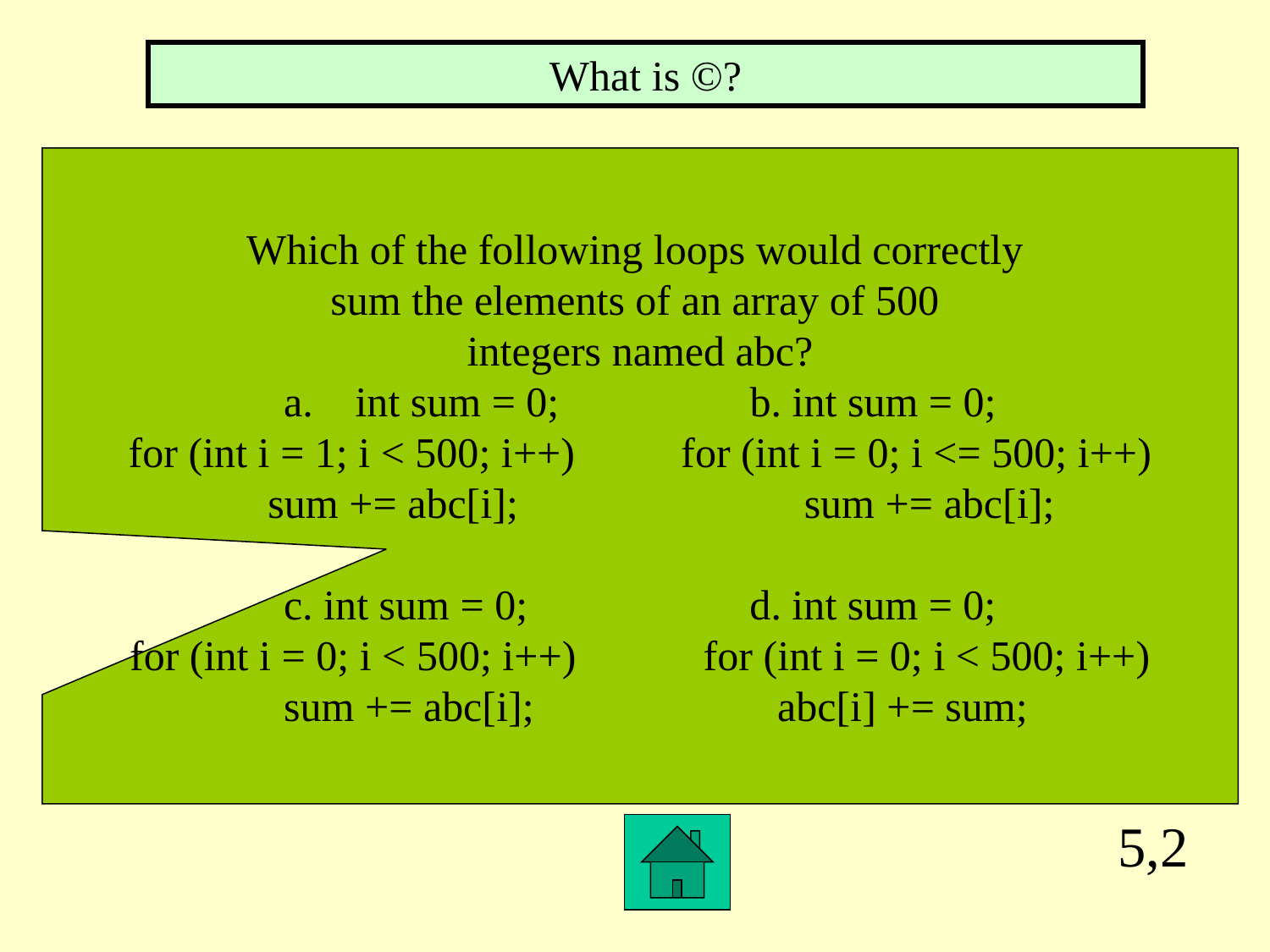

What is ©?
Which of the following loops would correctly
sum the elements of an array of 500
integers named abc?
int sum = 0;                  b. int sum = 0;
for (int i = 1; i < 500; i++)          for (int i = 0; i <= 500; i++)
    sum += abc[i];                           sum += abc[i];

c. int sum = 0;                     d. int sum = 0;
for (int i = 0; i < 500; i++)            for (int i = 0; i < 500; i++)
    sum += abc[i];                       abc[i] += sum;
5,2